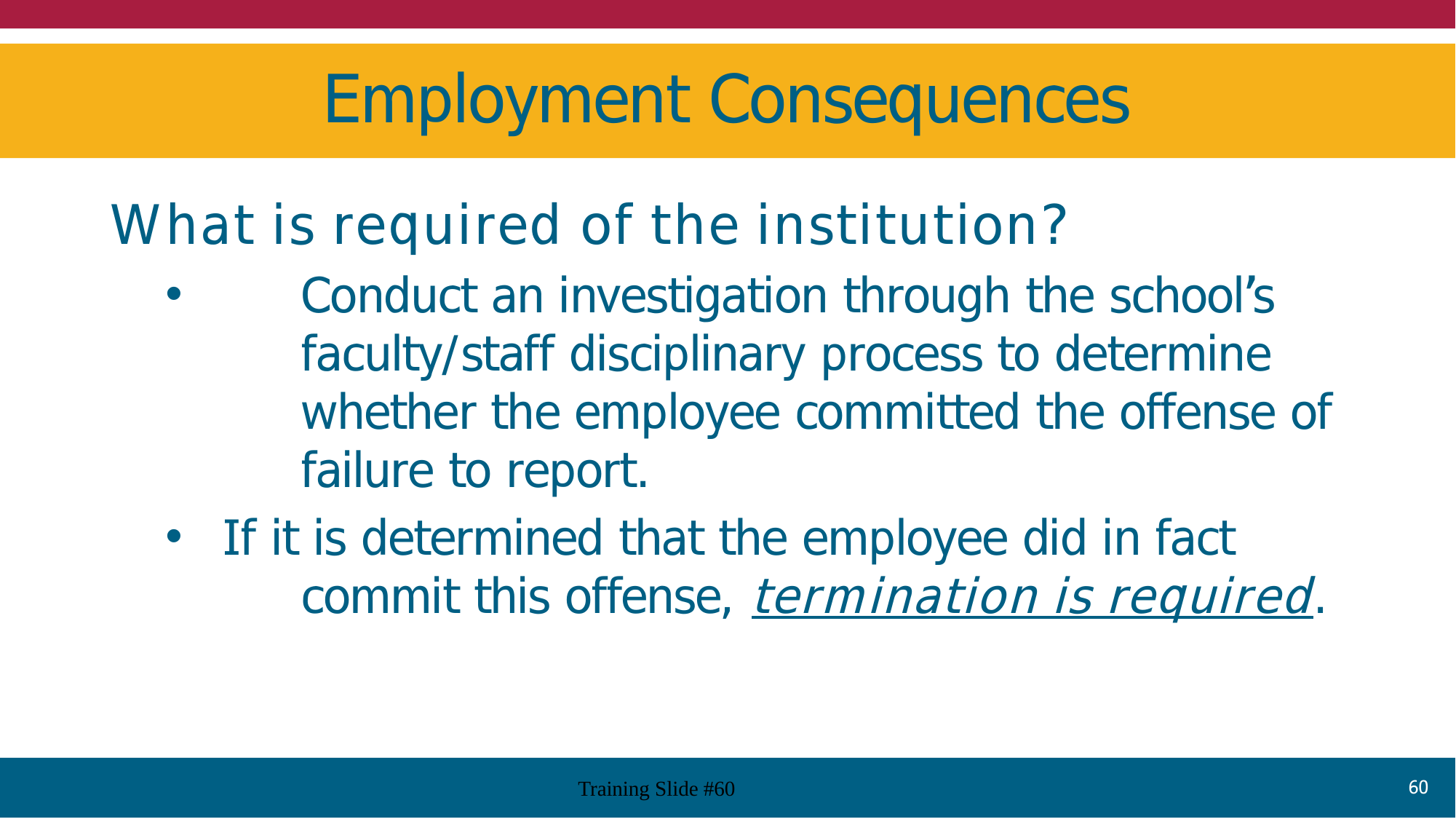

# Employment Consequences
What is required of the institution?
	Conduct an investigation through the school’s 	faculty/staff disciplinary process to determine 	whether the employee committed the offense of 	failure to report.
  If it is determined that the employee did in fact      	commit this offense, termination is required.
60
Training Slide #60